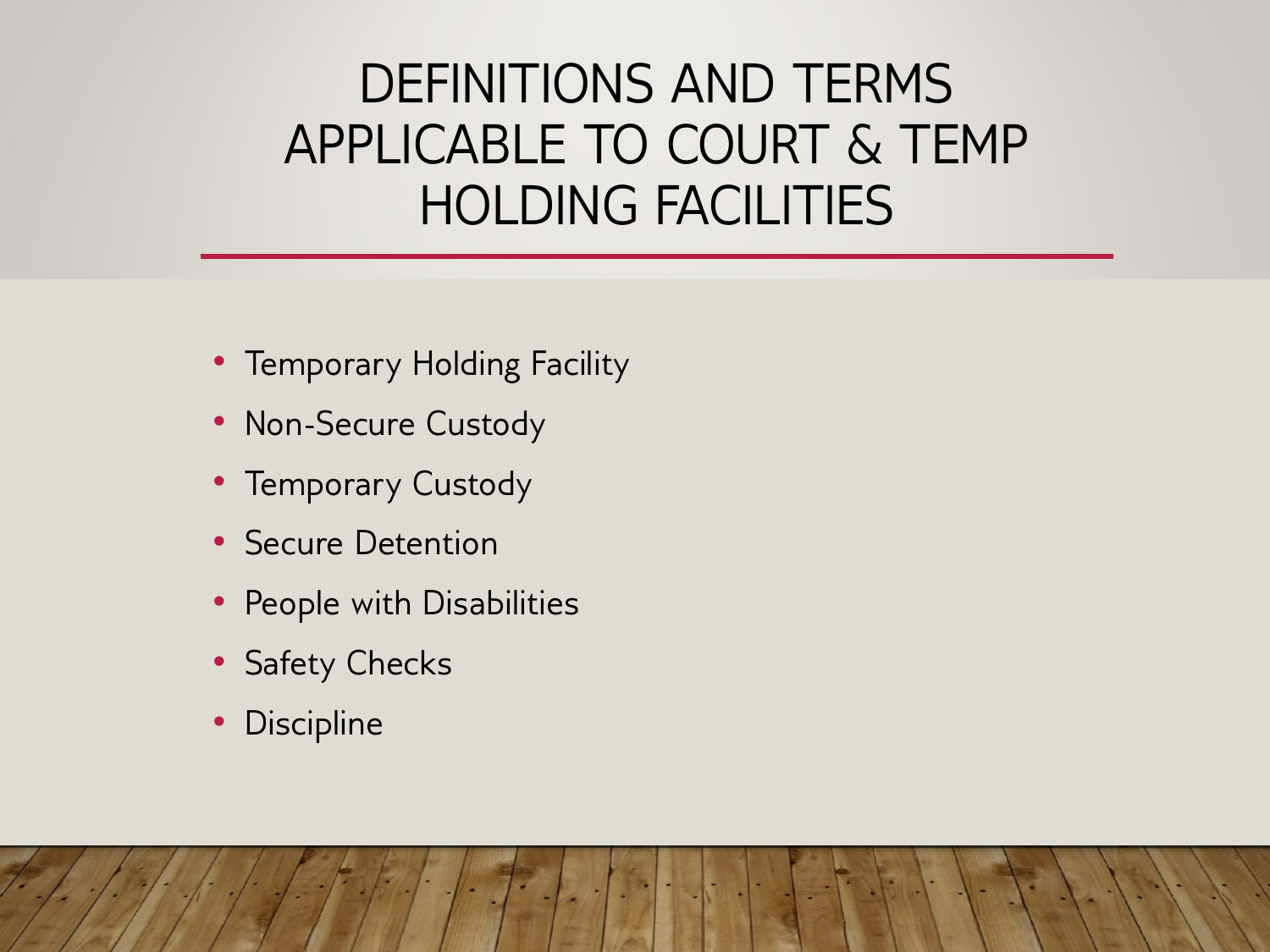

# DEFINITIONS AND TERMS APPLICABLE TO COURT & TEMP HOLDING FACILITIES

Temporary Holding Facility
Non-Secure Custody
Temporary Custody
Secure Detention
People with Disabilities
Safety Checks
Discipline